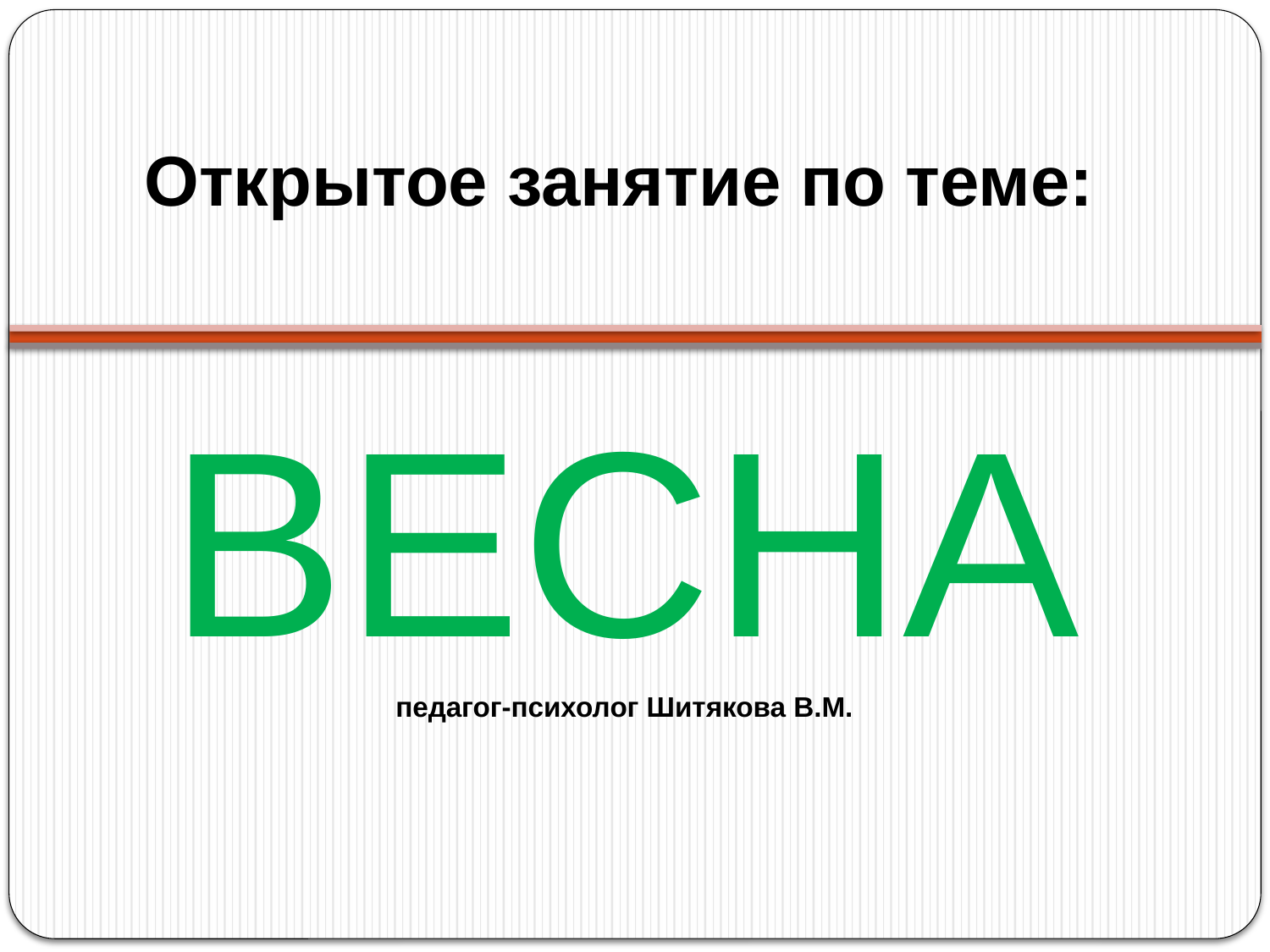

Открытое занятие по теме:
# ВЕСНА педагог-психолог Шитякова В.М.